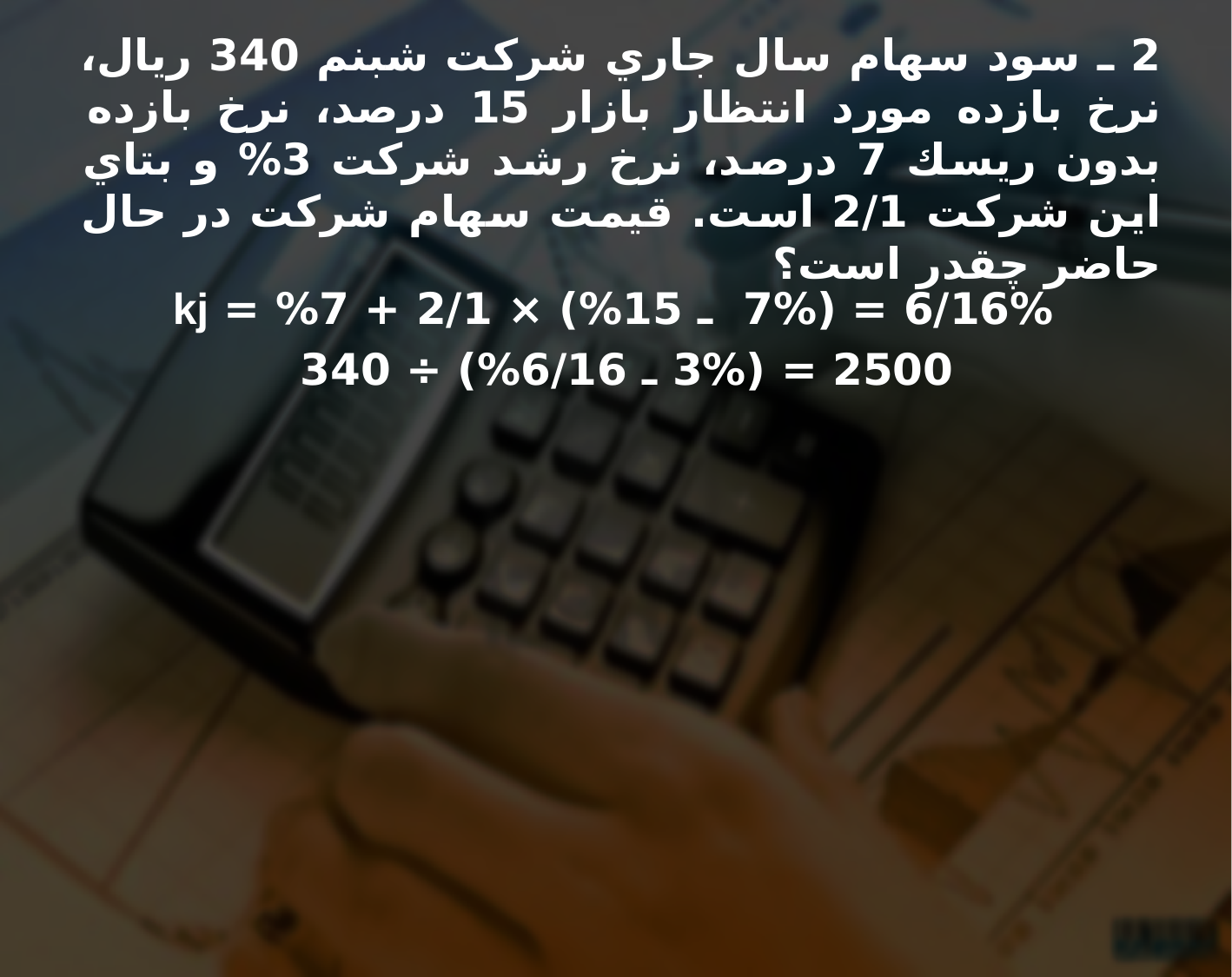

# 2 ـ سود سهام سال جاري شركت شبنم 340 ريال، نرخ بازده مورد انتظار بازار 15 درصد، نرخ بازده بدون ريسك 7 درصد، نرخ رشد شركت 3% و بتاي اين شركت 2/1 است. قيمت سهام شركت در حال حاضر چقدر است؟
 6/16% = (7%  ـ 15%) × 2/1 + 7% = kj
2500 = (3% ـ 6/16%) ÷ 340